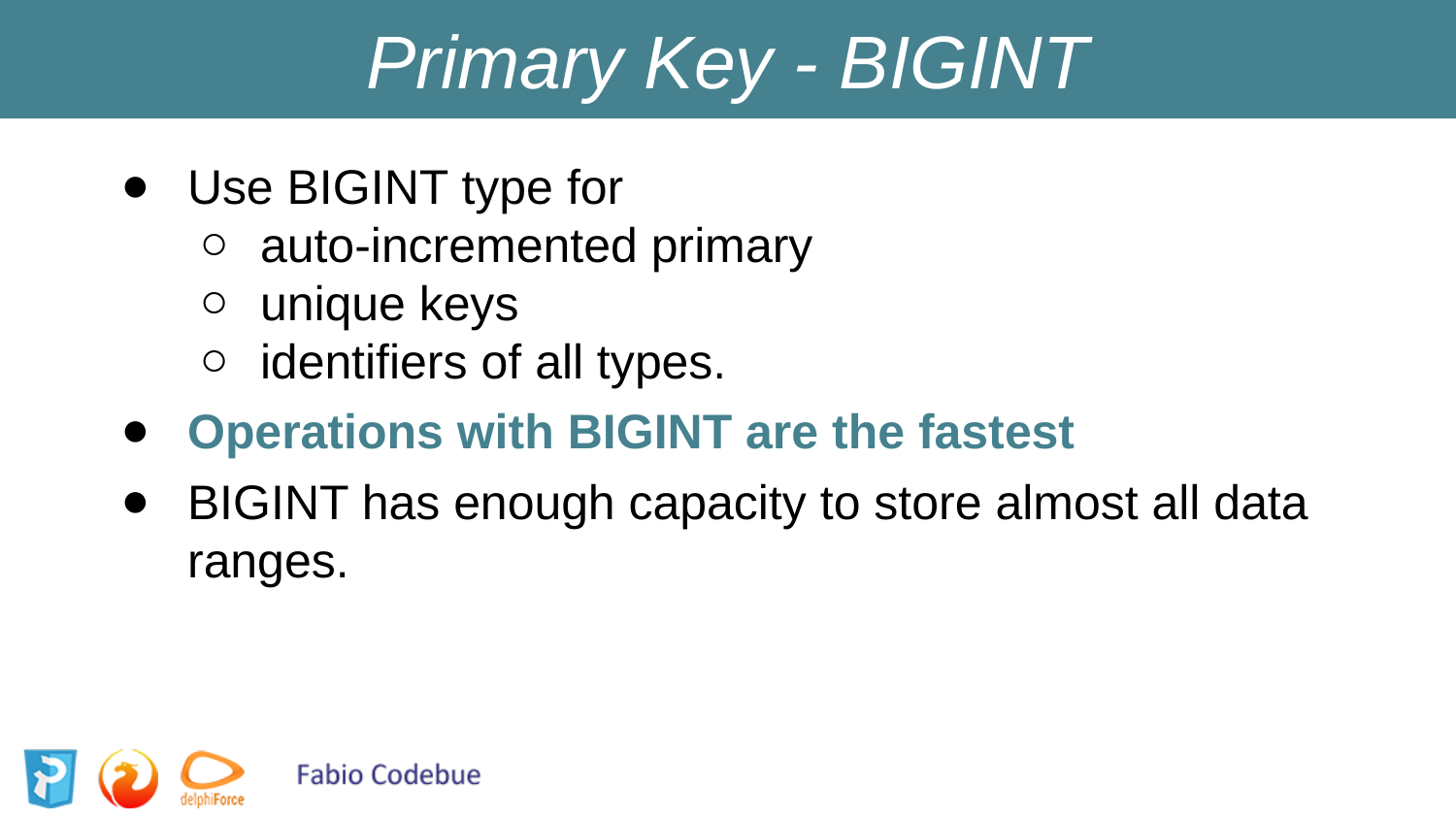

Primary Key - BIGINT
Use BIGINT type for
auto-incremented primary
unique keys
identifiers of all types.
Operations with BIGINT are the fastest
BIGINT has enough capacity to store almost all data ranges.